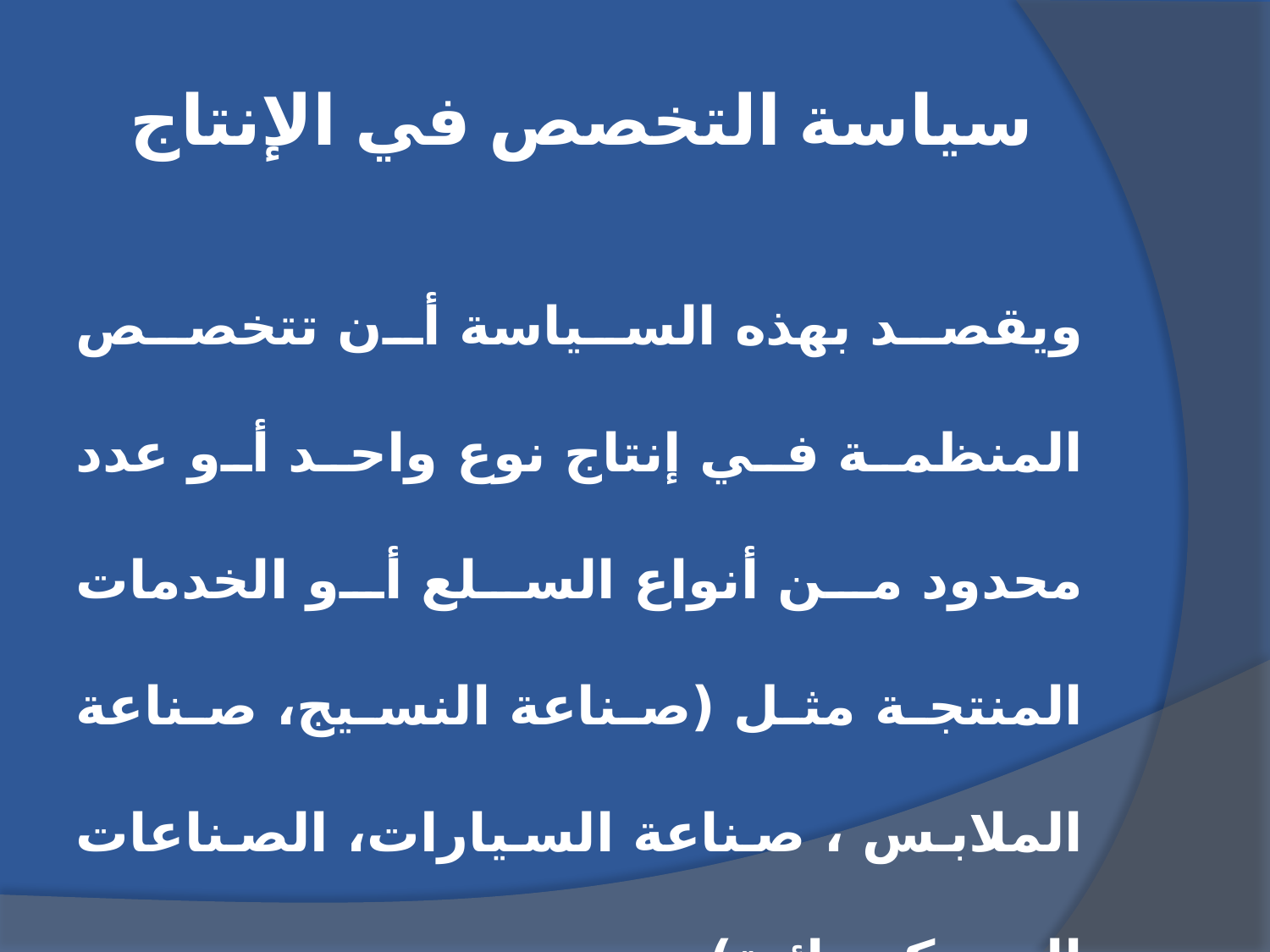

# سياسة التخصص في الإنتاج
ويقصد بهذه السياسة أن تتخصص المنظمة في إنتاج نوع واحد أو عدد محدود من أنواع السلع أو الخدمات المنتجة مثل (صناعة النسيج، صناعة الملابس ، صناعة السيارات، الصناعات البتروكيميائية).